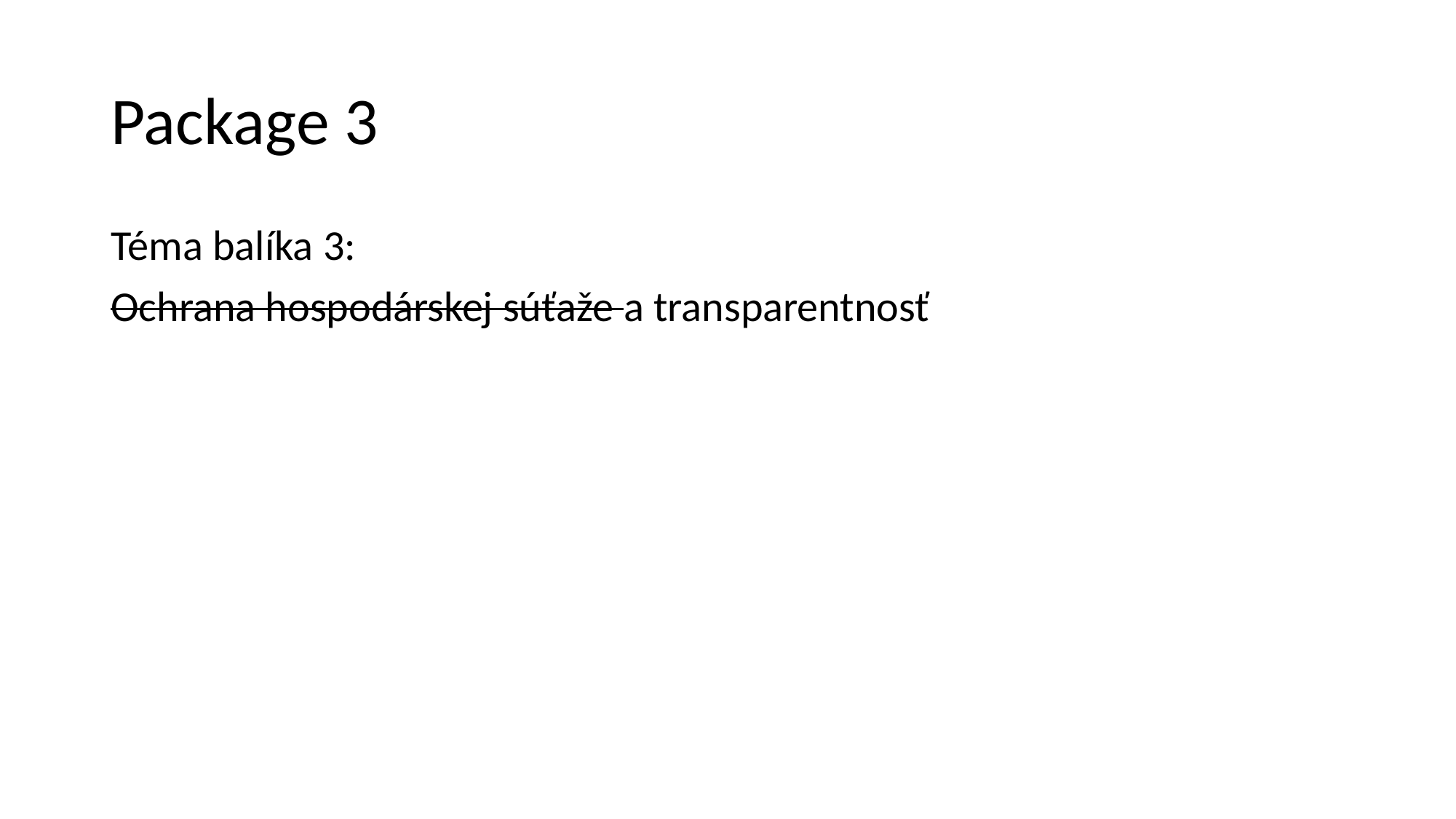

# Package 3
Téma balíka 3:
Ochrana hospodárskej súťaže a transparentnosť